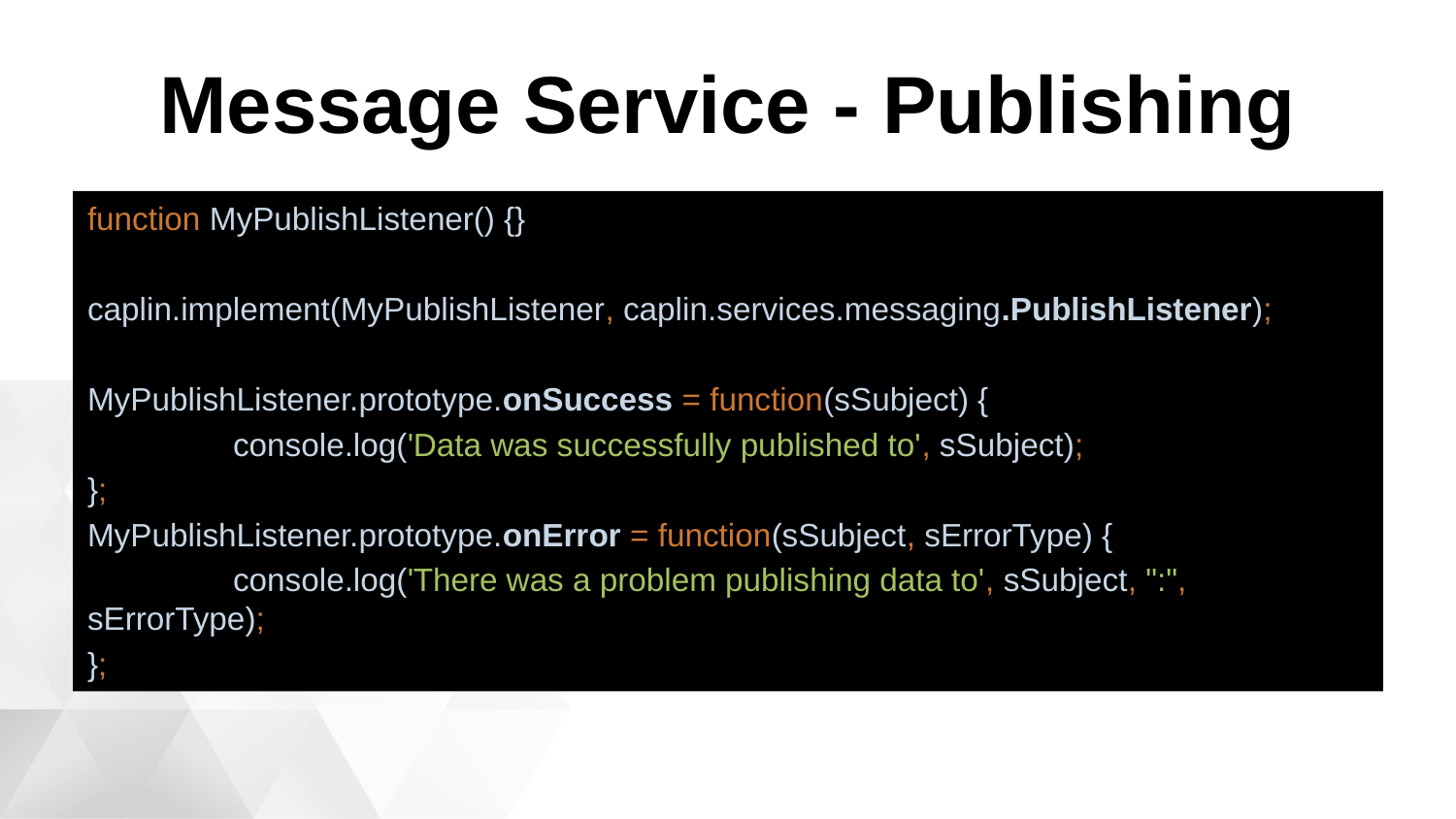

# Message Service - Publishing
function MyPublishListener() {}

caplin.implement(MyPublishListener, caplin.services.messaging.PublishListener);

MyPublishListener.prototype.onSuccess = function(sSubject) {
	console.log('Data was successfully published to', sSubject);
};
MyPublishListener.prototype.onError = function(sSubject, sErrorType) {
	console.log('There was a problem publishing data to', sSubject, ":", sErrorType);
};